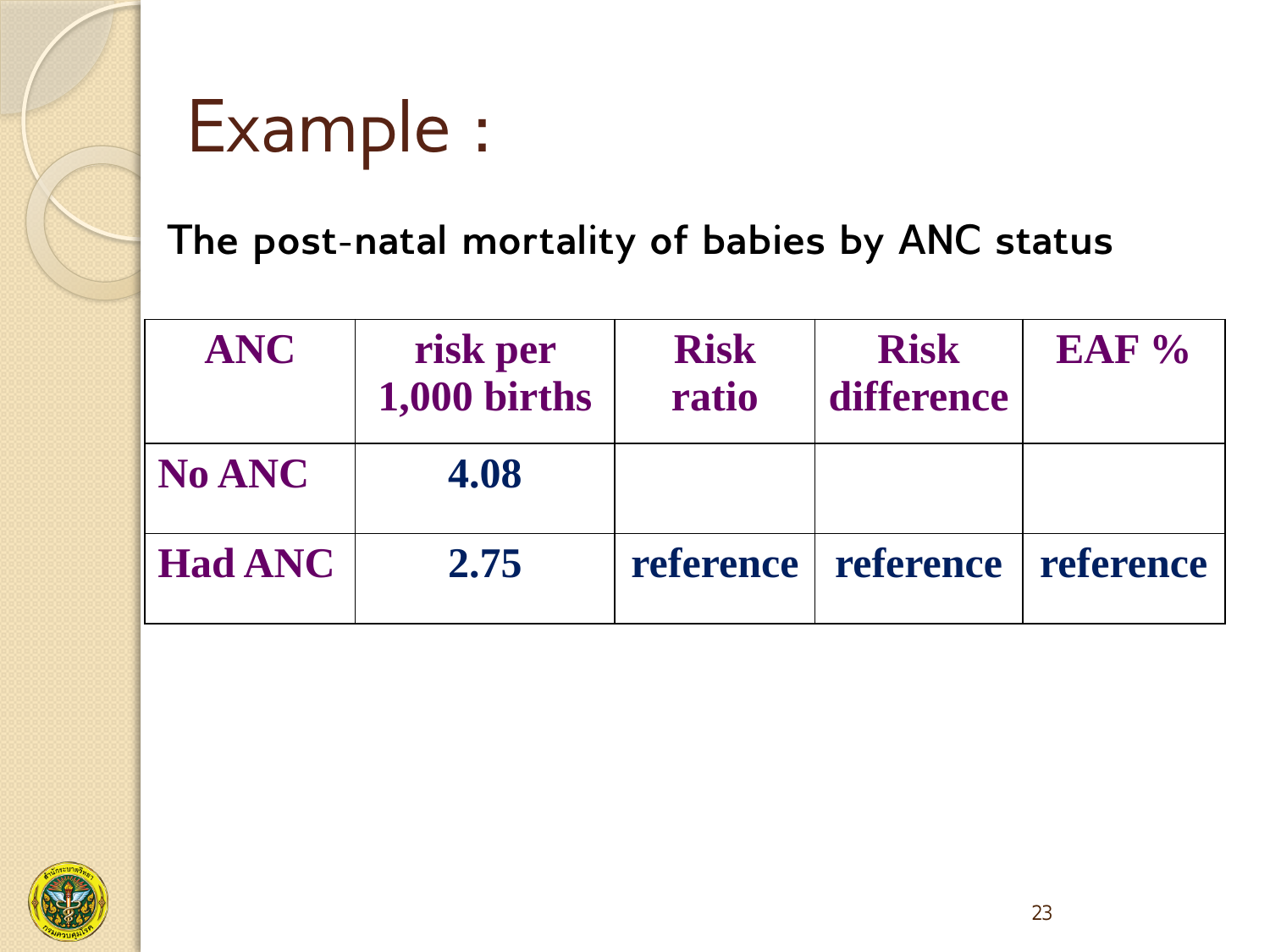

# Example :
The post-natal mortality of babies by ANC status
| ANC | risk per 1,000 births | Risk ratio | Risk difference | EAF % |
| --- | --- | --- | --- | --- |
| No ANC | 4.08 |  |  |  |
| Had ANC | 2.75 | reference | reference | reference |
23